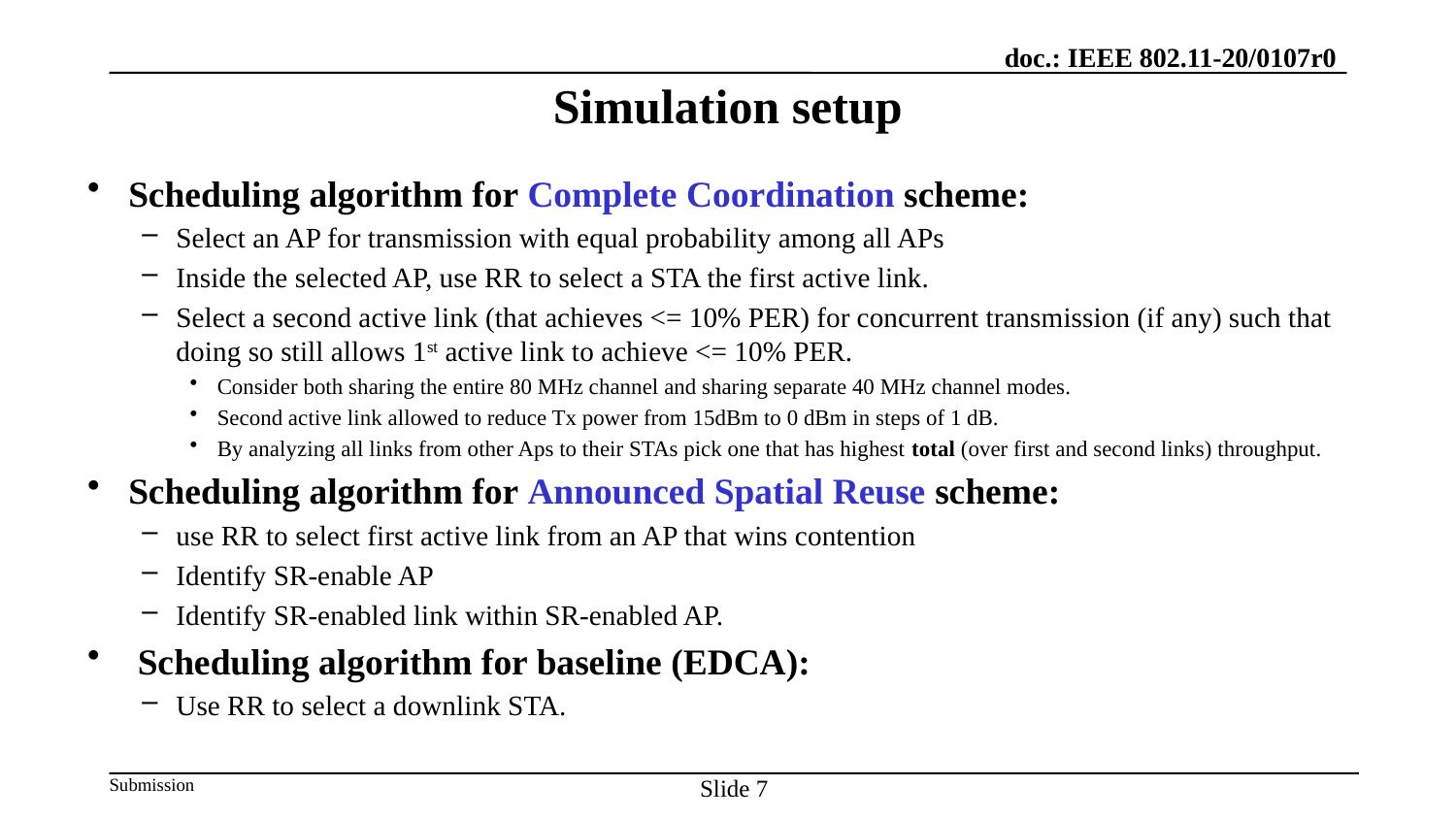

# Simulation setup
Scheduling algorithm for Complete Coordination scheme:
Select an AP for transmission with equal probability among all APs
Inside the selected AP, use RR to select a STA the first active link.
Select a second active link (that achieves <= 10% PER) for concurrent transmission (if any) such that doing so still allows 1st active link to achieve <= 10% PER.
Consider both sharing the entire 80 MHz channel and sharing separate 40 MHz channel modes.
Second active link allowed to reduce Tx power from 15dBm to 0 dBm in steps of 1 dB.
By analyzing all links from other Aps to their STAs pick one that has highest total (over first and second links) throughput.
Scheduling algorithm for Announced Spatial Reuse scheme:
use RR to select first active link from an AP that wins contention
Identify SR-enable AP
Identify SR-enabled link within SR-enabled AP.
 Scheduling algorithm for baseline (EDCA):
Use RR to select a downlink STA.

Slide 7